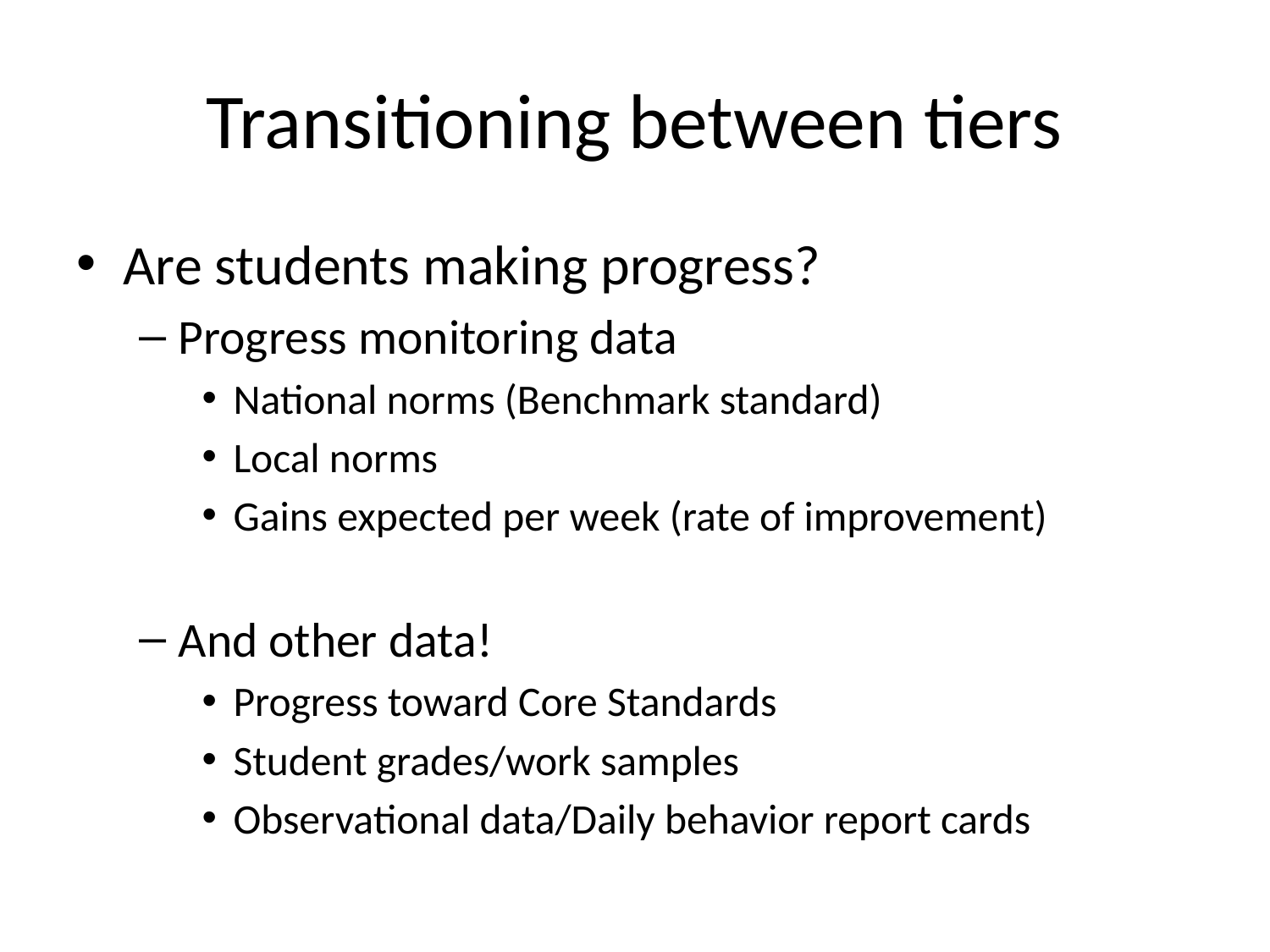

# Transitioning between tiers
Are students making progress?
Progress monitoring data
National norms (Benchmark standard)
Local norms
Gains expected per week (rate of improvement)

And other data!
Progress toward Core Standards
Student grades/work samples
Observational data/Daily behavior report cards